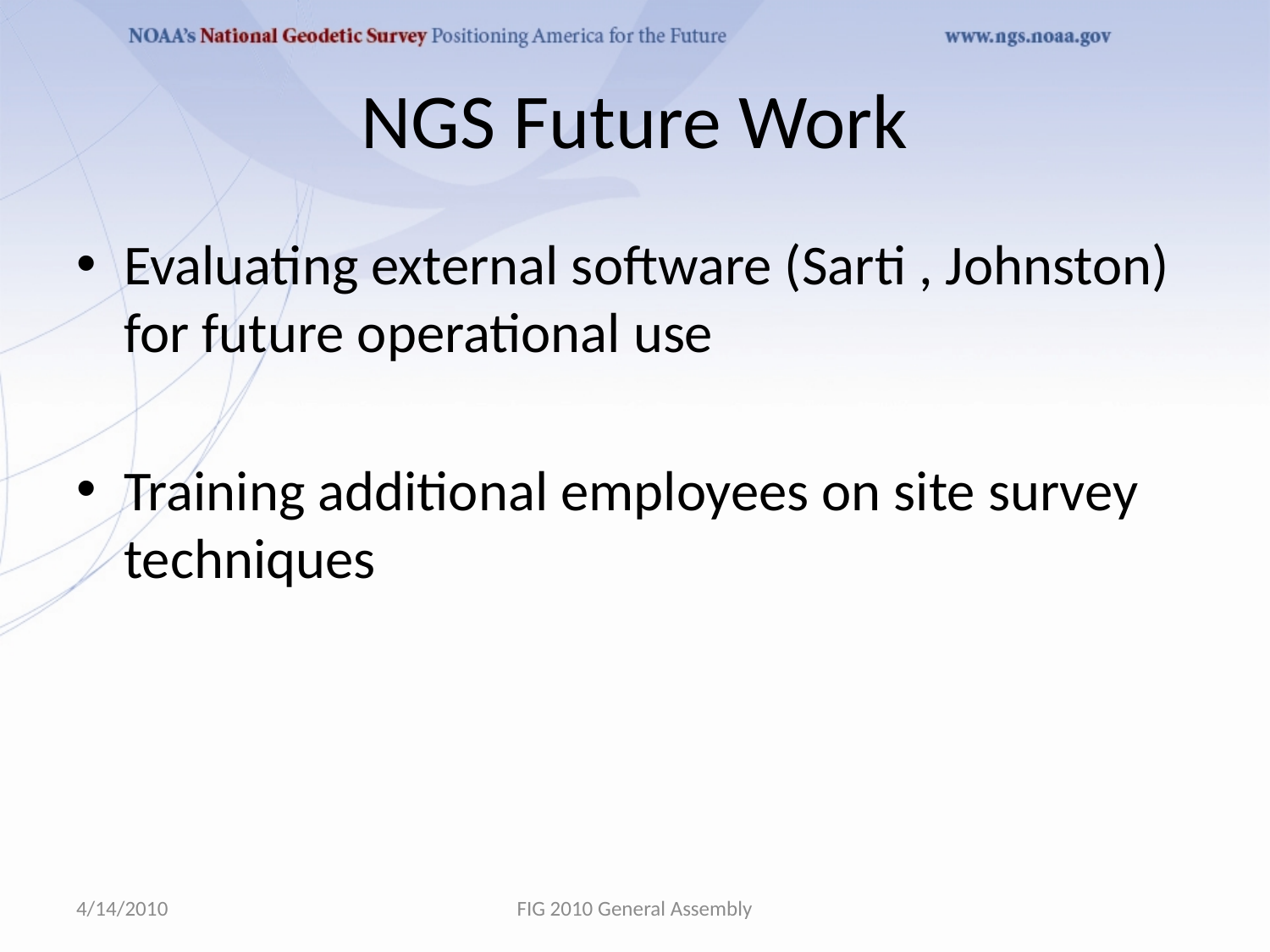

# NGS Future Work
Evaluating external software (Sarti , Johnston) for future operational use

Training additional employees on site survey techniques

4/14/2010
FIG 2010 General Assembly